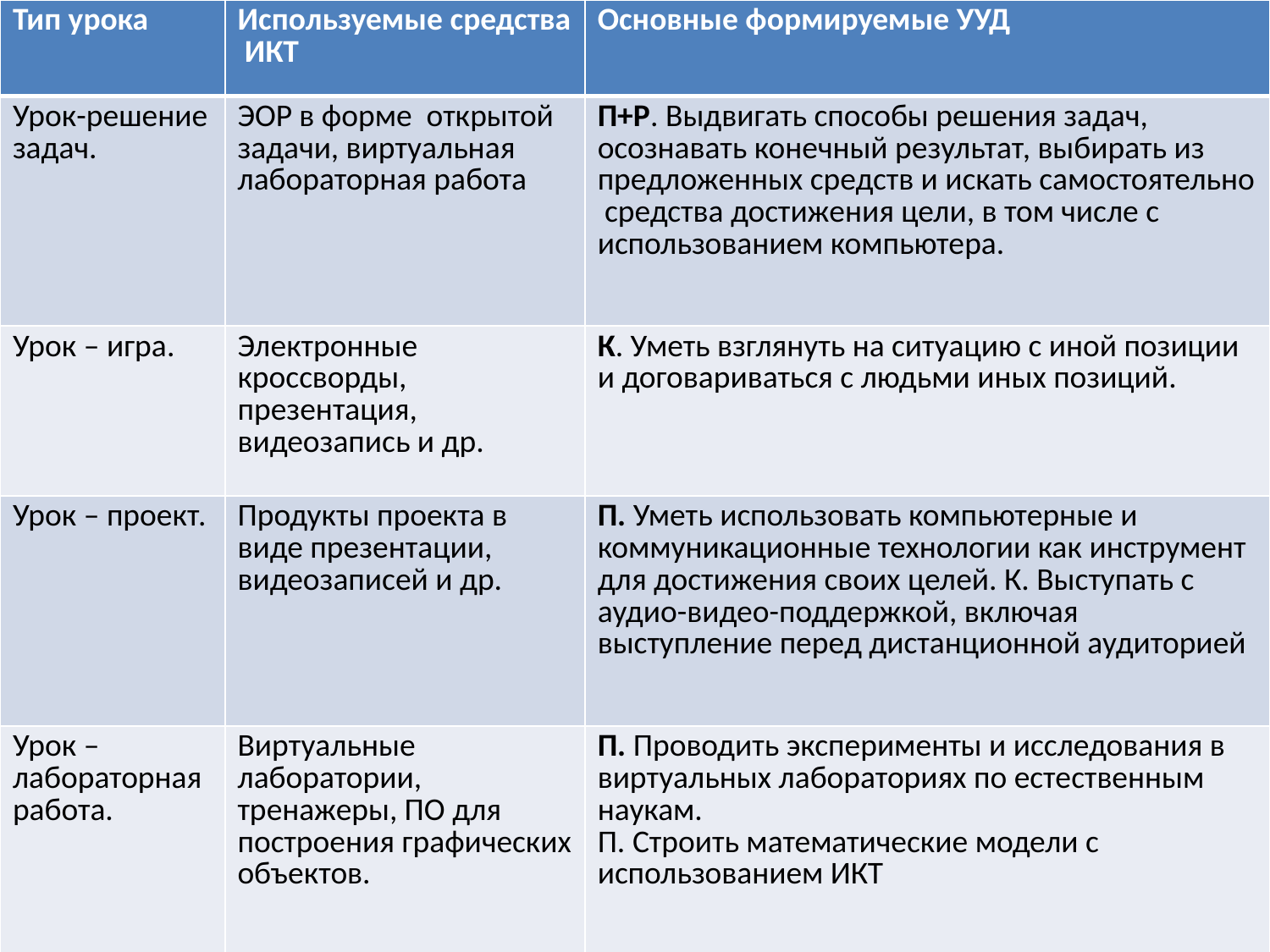

| Тип урока | Используемые средства ИКТ | Основные формируемые УУД |
| --- | --- | --- |
| Урок-решение задач. | ЭОР в форме открытой задачи, виртуальная лабораторная работа | П+Р. Выдвигать способы решения задач, осознавать конечный результат, выбирать из предложенных средств и искать самостоятельно средства достижения цели, в том числе с использованием компьютера. |
| Урок – игра. | Электронные кроссворды, презентация, видеозапись и др. | К. Уметь взглянуть на ситуацию с иной позиции и договариваться с людьми иных позиций. |
| Урок – проект. | Продукты проекта в виде презентации, видеозаписей и др. | П. Уметь использовать компьютерные и коммуникационные технологии как инструмент для достижения своих целей. К. Выступать с аудио-видео-поддержкой, включая выступление перед дистанционной аудиторией |
| Урок – лабораторная работа. | Виртуальные лаборатории, тренажеры, ПО для построения графических объектов. | П. Проводить эксперименты и исследования в виртуальных лабораториях по естественным наукам. П. Строить математические модели с использованием ИКТ |
#